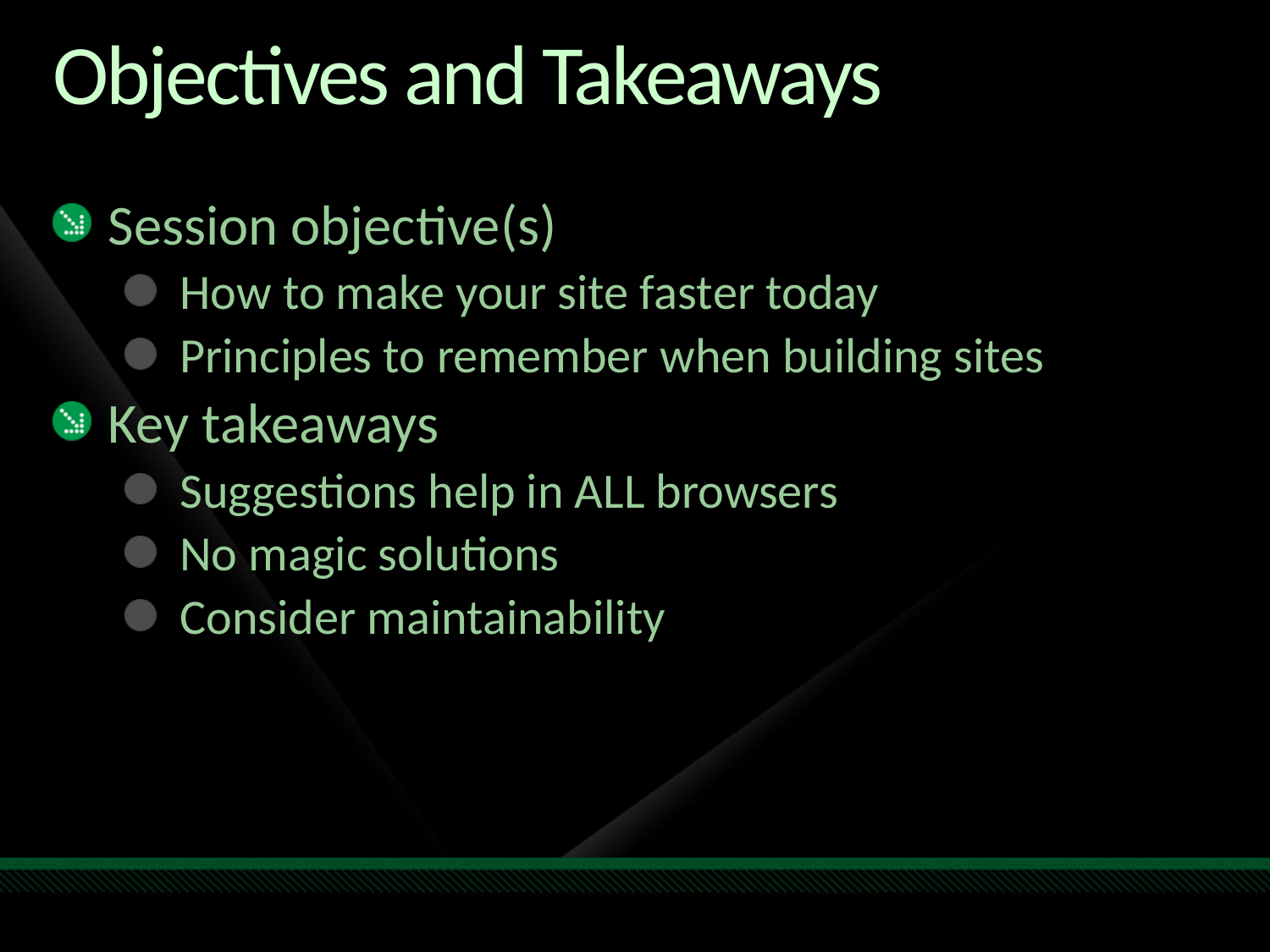

# Objectives and Takeaways
Session objective(s)
How to make your site faster today
Principles to remember when building sites
Key takeaways
Suggestions help in ALL browsers
No magic solutions
Consider maintainability